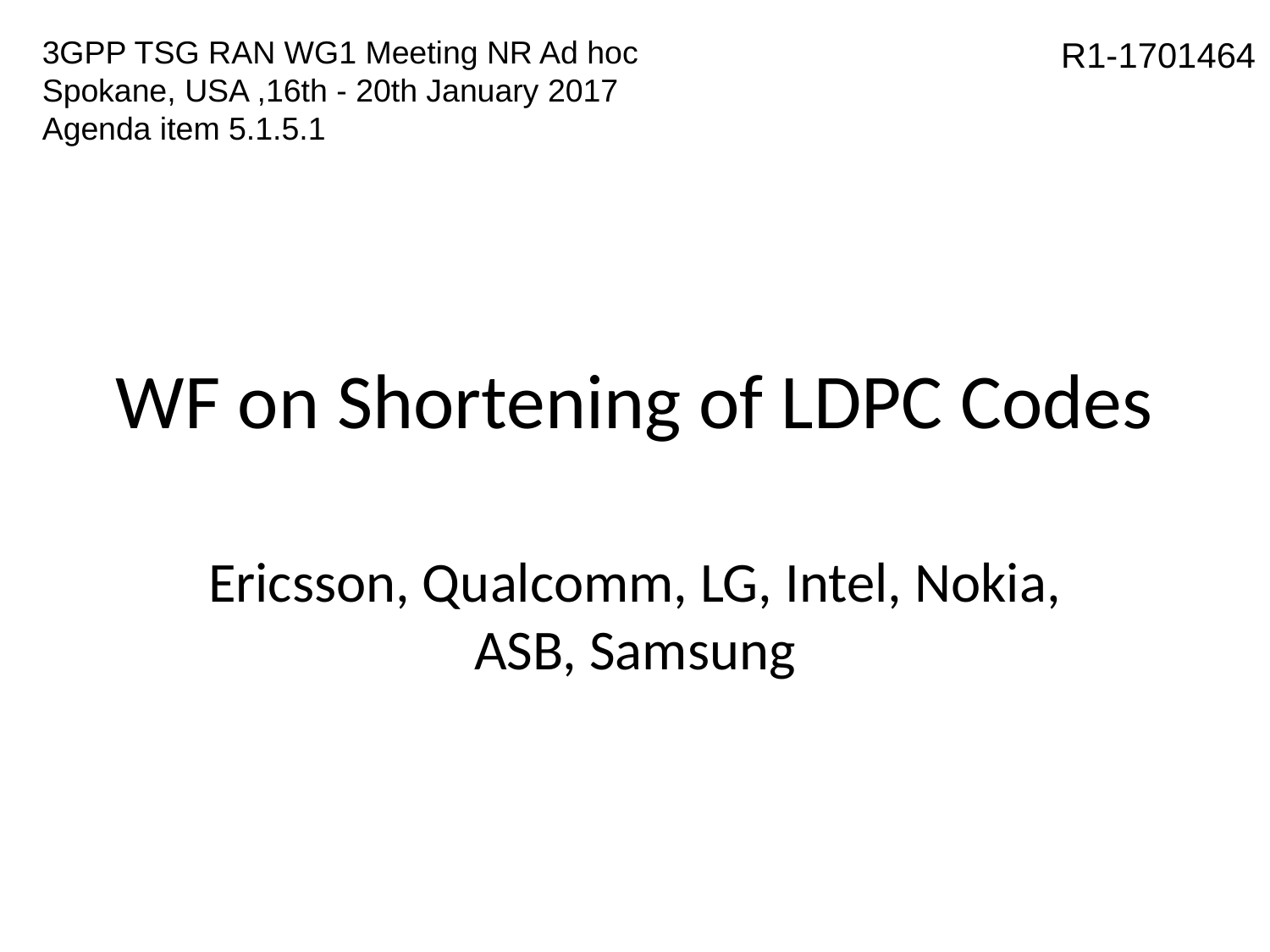

3GPP TSG RAN WG1 Meeting NR Ad hoc
Spokane, USA ,16th - 20th January 2017
Agenda item 5.1.5.1
R1-1701464
# WF on Shortening of LDPC Codes
Ericsson, Qualcomm, LG, Intel, Nokia, ASB, Samsung